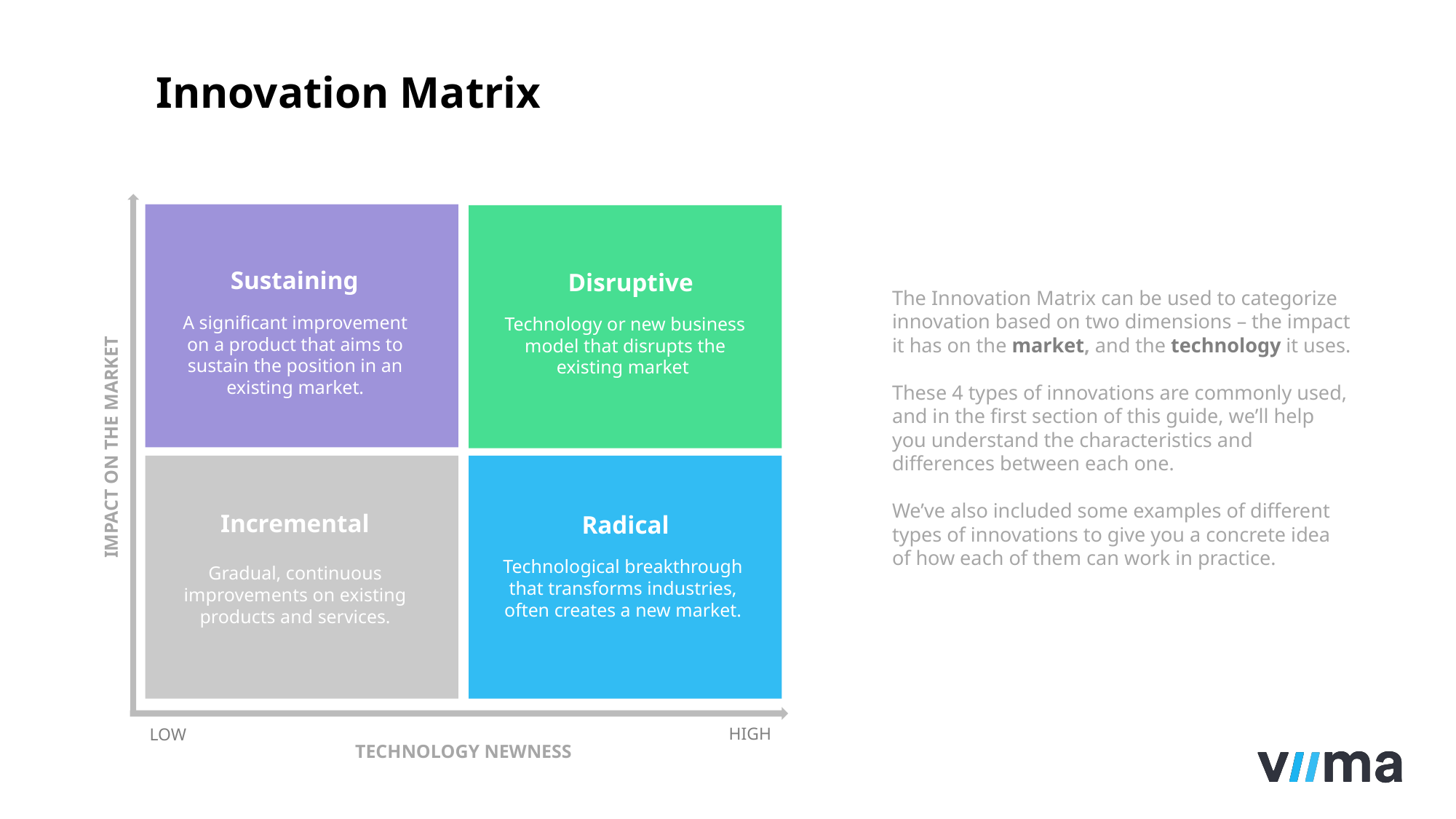

Innovation Matrix

Disruptive
Incremental
Technology or new business model that disrupts the existing market
Gradual, continuous improvements on existing products and services.
Sustaining
The Innovation Matrix can be used to categorize innovation based on two dimensions – the impact it has on the market, and the technology it uses.

These 4 types of innovations are commonly used, and in the first section of this guide, we’ll help you understand the characteristics and  differences between each one.

We’ve also included some examples of different types of innovations to give you a concrete idea of how each of them can work in practice.
A significant improvement on a product that aims to sustain the position in an existing market.
IMPACT ON THE MARKET

Radical
Technological breakthrough that transforms industries, often creates a new market.

HIGH
LOW
TECHNOLOGY NEWNESS